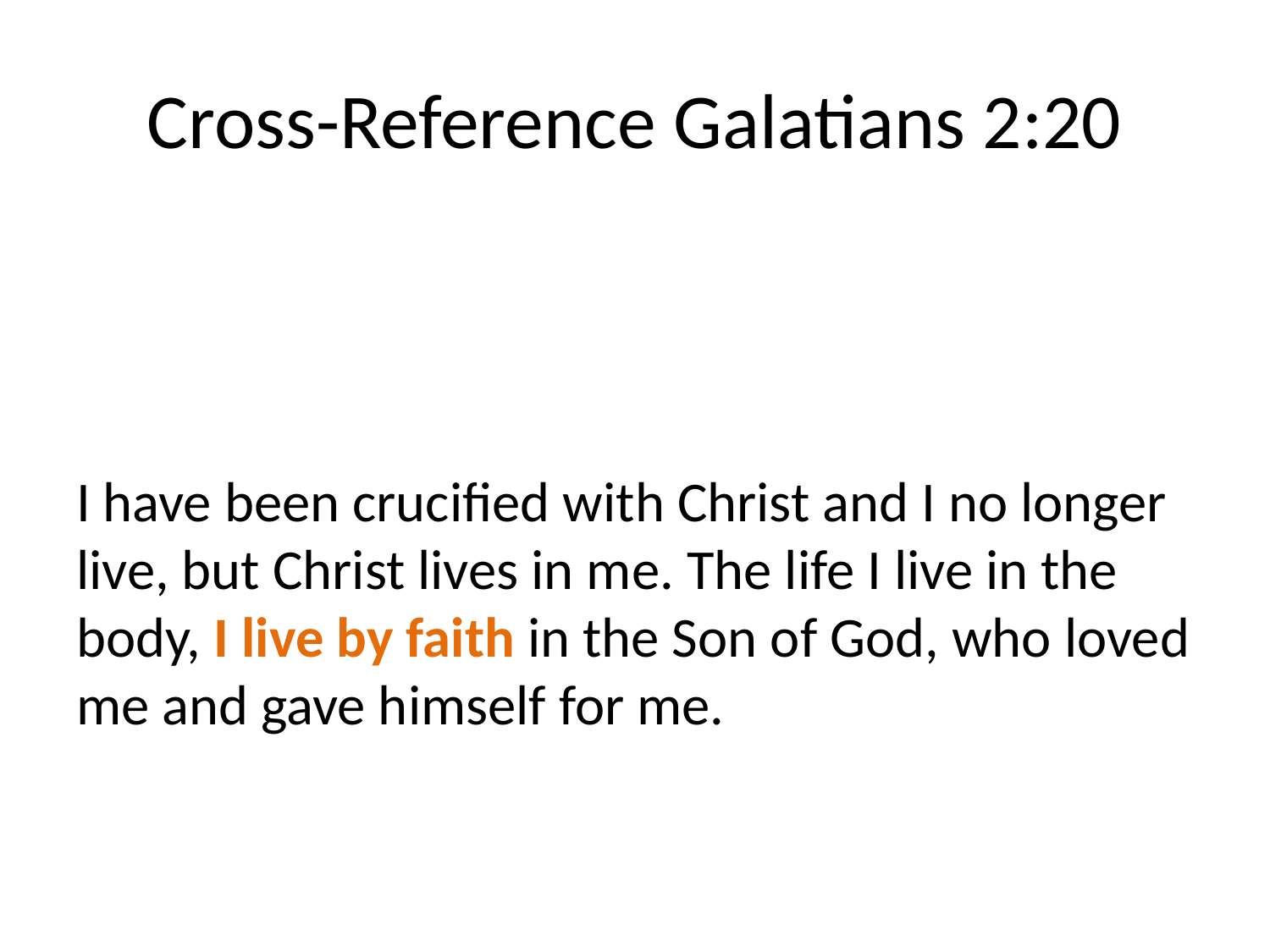

# Cross-Reference Galatians 2:20

I have been crucified with Christ and I no longer live, but Christ lives in me. The life I live in the body, I live by faith in the Son of God, who loved me and gave himself for me.